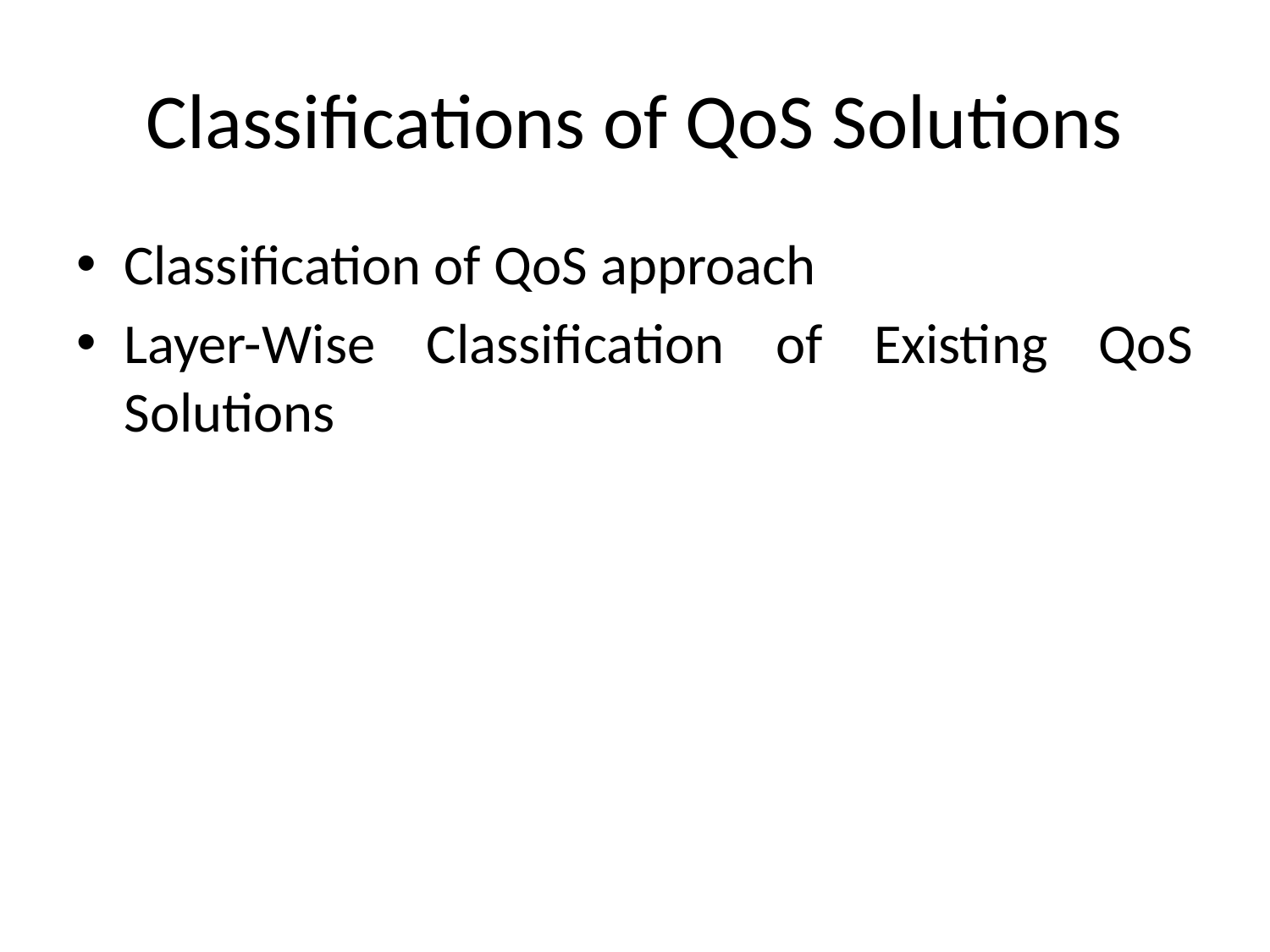

# Classifications of QoS Solutions
Classification of QoS approach
Layer-Wise Classification of Existing QoS Solutions